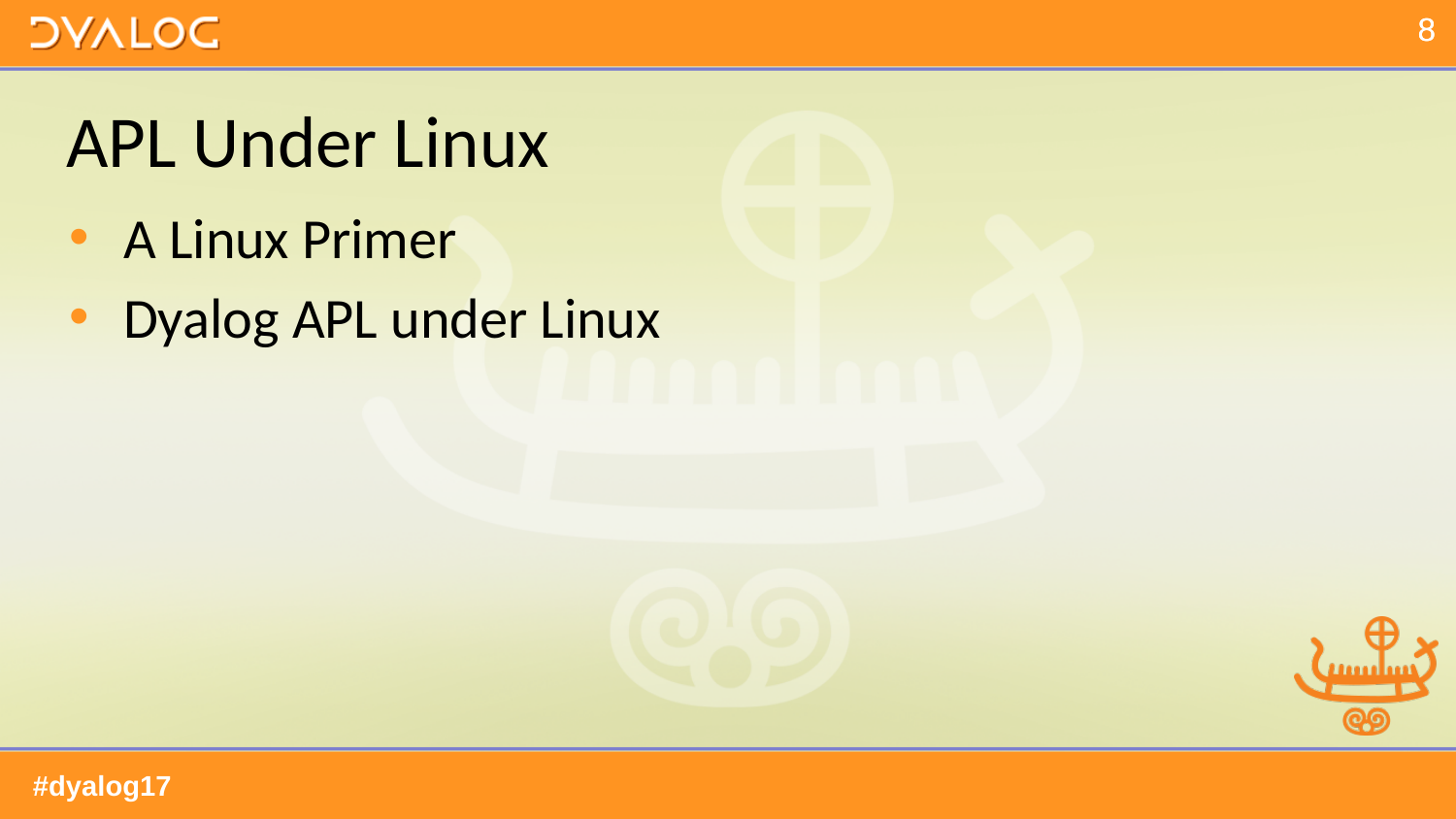

# APL Under Linux

A Linux Primer
Dyalog APL under Linux